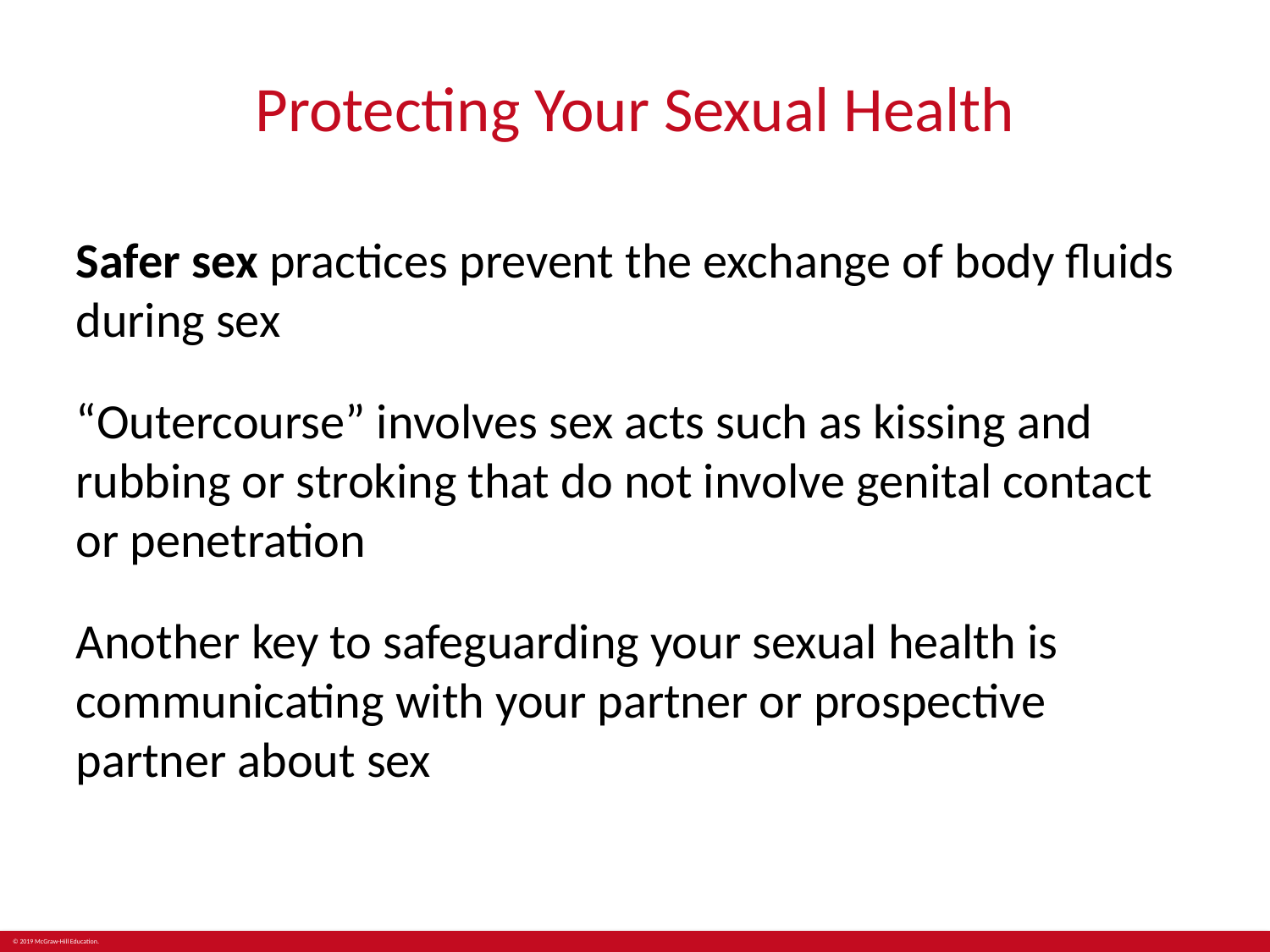

# Protecting Your Sexual Health
Safer sex practices prevent the exchange of body fluids during sex
“Outercourse” involves sex acts such as kissing and rubbing or stroking that do not involve genital contact or penetration
Another key to safeguarding your sexual health is communicating with your partner or prospective partner about sex